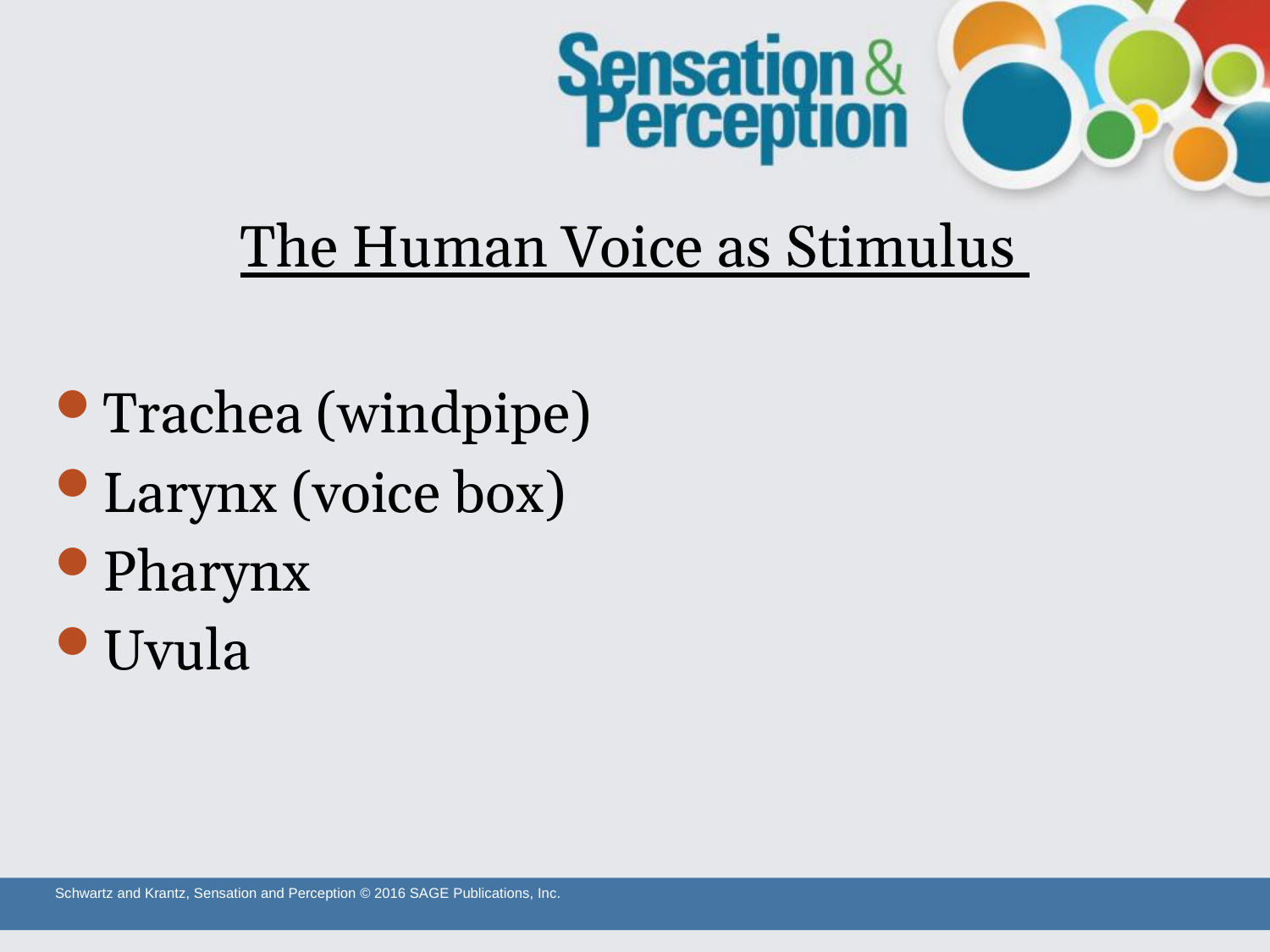

# The Human Voice as Stimulus
Trachea (windpipe)
Larynx (voice box)
Pharynx
Uvula
Schwartz and Krantz, Sensation and Perception © 2016 SAGE Publications, Inc.